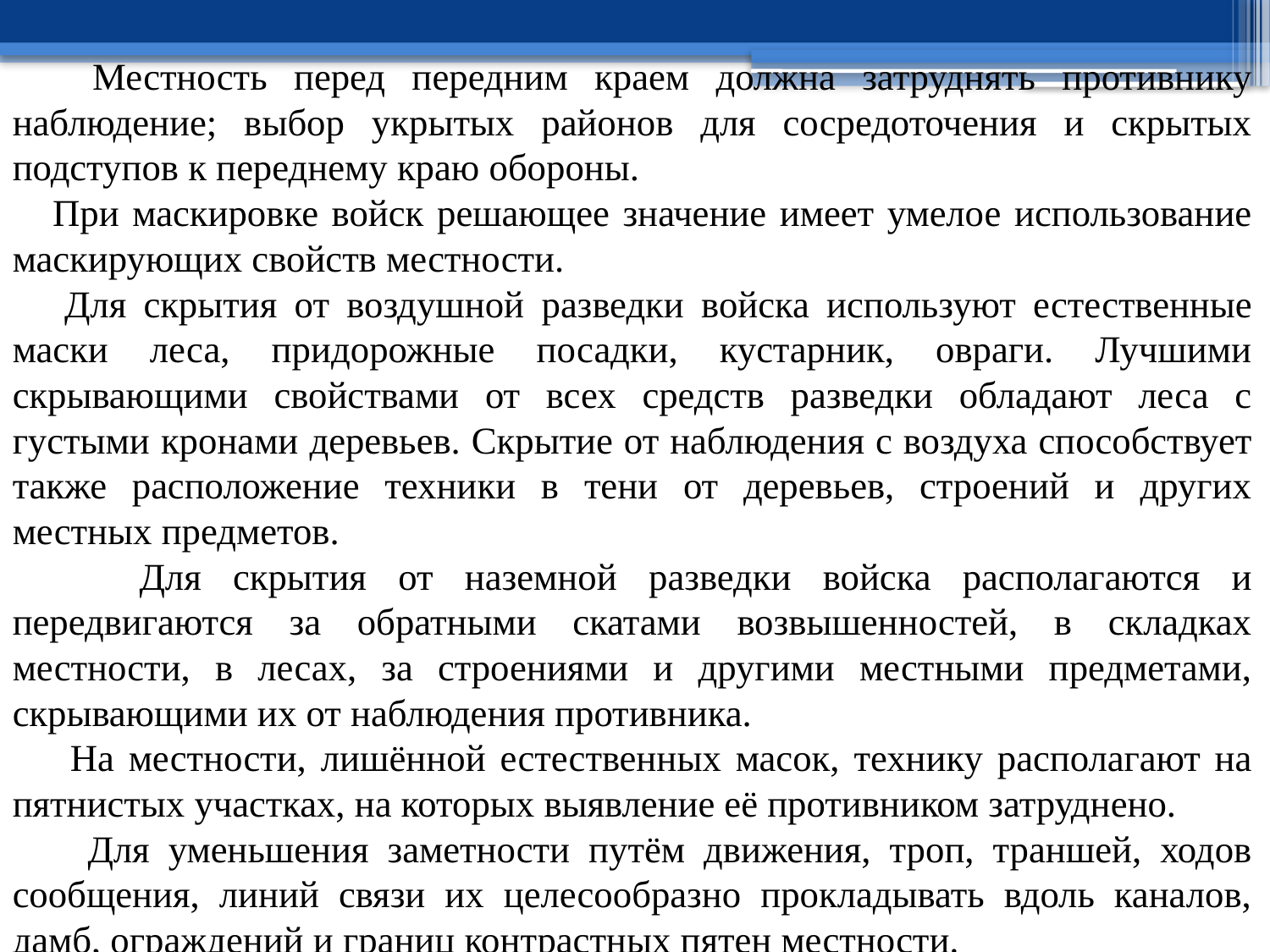

Местность перед передним краем должна затруднять противнику наблюдение; выбор укрытых районов для сосредоточения и скрытых подступов к переднему краю обороны.
   При маскировке войск решающее значение имеет умелое использование маскирующих свойств местности.
   Для скрытия от воздушной разведки войска используют естественные маски леса, придорожные посадки, кустарник, овраги. Лучшими скрывающими свойствами от всех средств разведки обладают леса с густыми кронами деревьев. Скрытие от наблюдения с воздуха способствует также расположение техники в тени от деревьев, строений и других местных предметов.
    Для скрытия от наземной разведки войска располагаются и передвигаются за обратными скатами возвышенностей, в складках местности, в лесах, за строениями и другими местными предметами, скрывающими их от наблюдения противника.
    На местности, лишённой естественных масок, технику располагают на пятнистых участках, на которых выявление её противником затруднено.
    Для уменьшения заметности путём движения, троп, траншей, ходов сообщения, линий связи их целесообразно прокладывать вдоль каналов, дамб, ограждений и границ контрастных пятен местности.